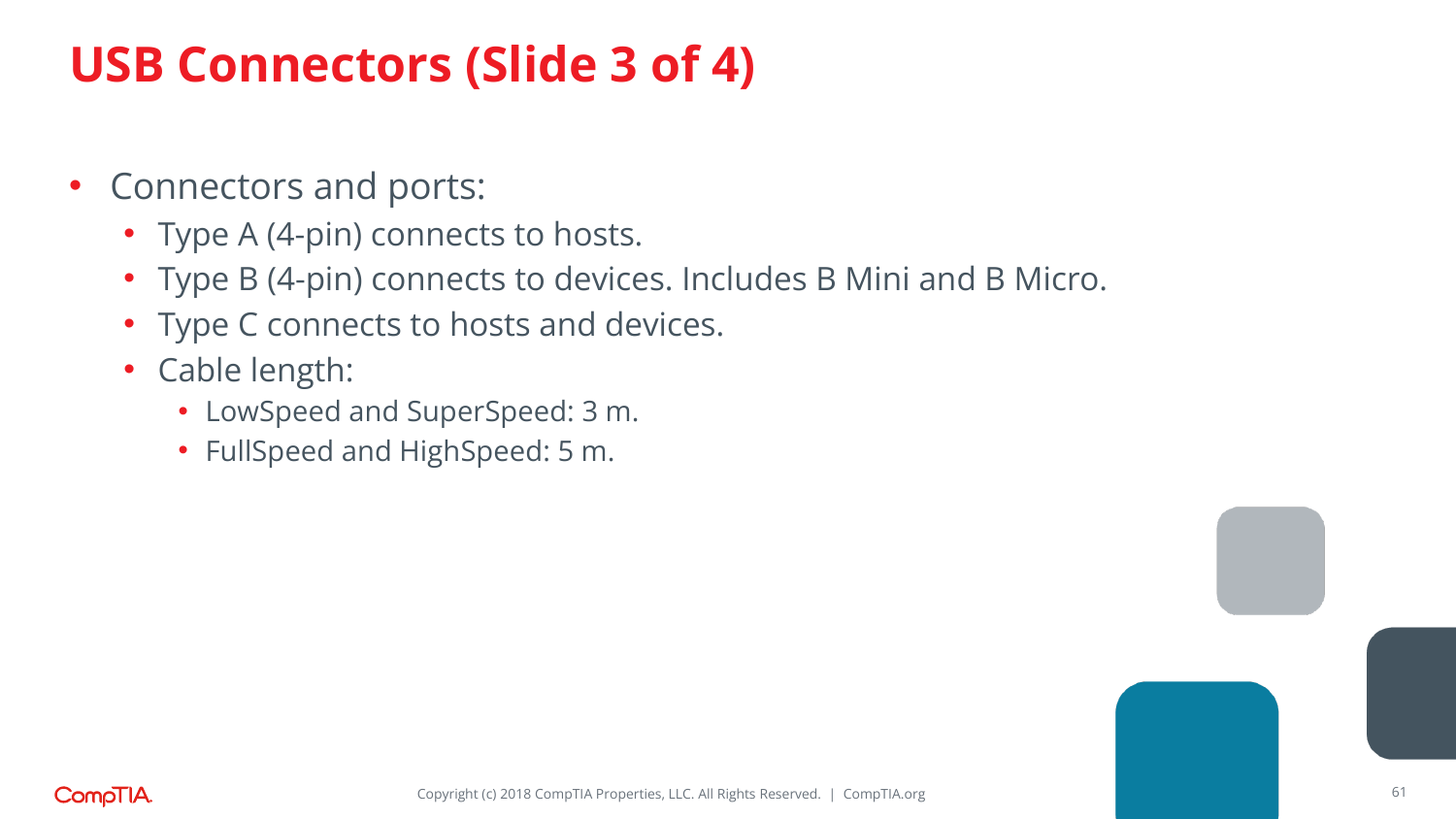

# USB Connectors (Slide 3 of 4)
Connectors and ports:
Type A (4-pin) connects to hosts.
Type B (4-pin) connects to devices. Includes B Mini and B Micro.
Type C connects to hosts and devices.
Cable length:
LowSpeed and SuperSpeed: 3 m.
FullSpeed and HighSpeed: 5 m.
61